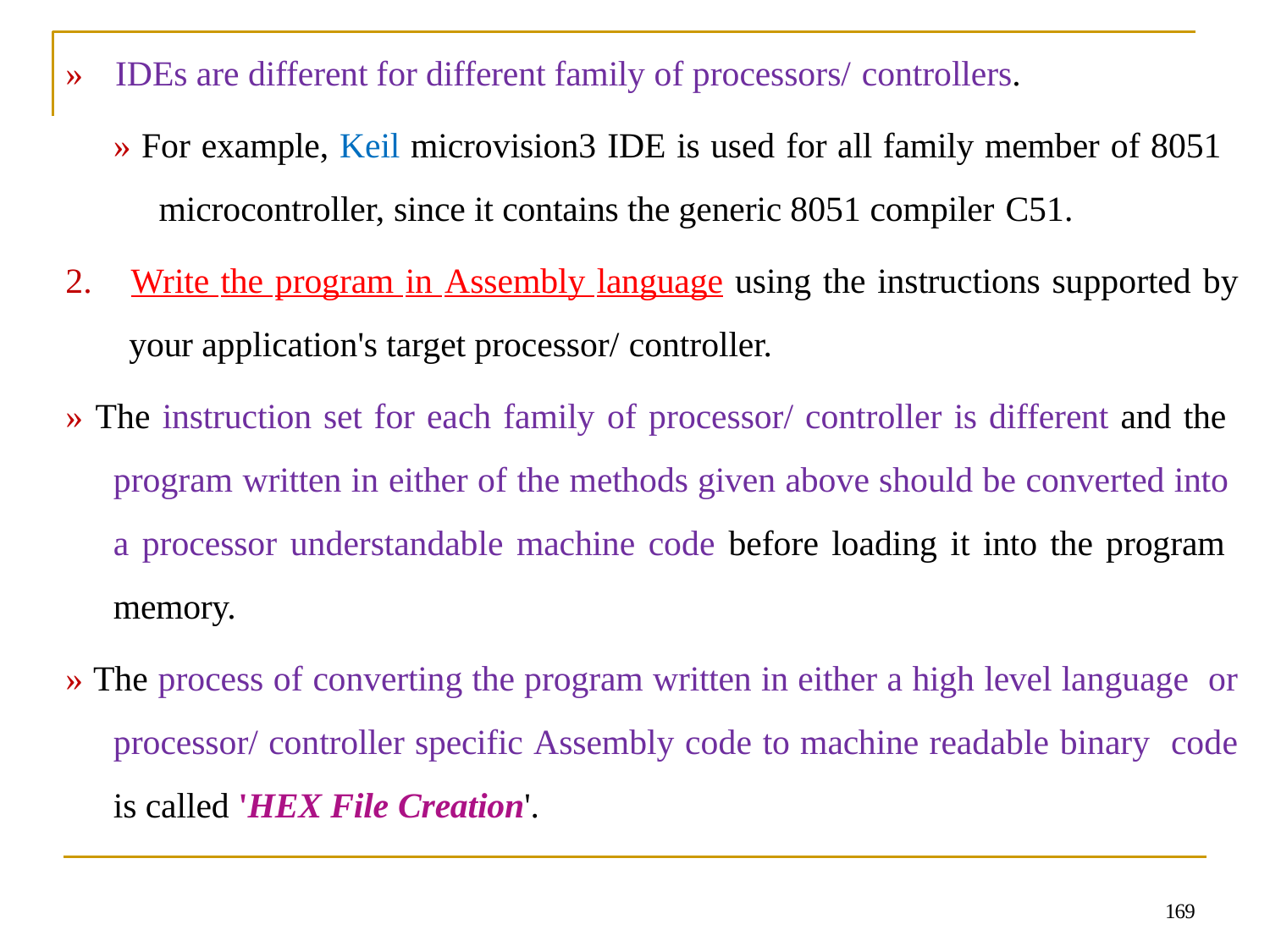

»	IDEs are different for different family of processors/ controllers.
» For example, Keil microvision3 IDE is used for all family member of 8051
microcontroller, since it contains the generic 8051 compiler C51.
2.	Write the program in Assembly language using the instructions supported by
your application's target processor/ controller.
» The instruction set for each family of processor/ controller is different and the  program written in either of the methods given above should be converted into  a processor understandable machine code before loading it into the program  memory.
» The process of converting the program written in either a high level language  or processor/ controller specific Assembly code to machine readable binary  code is called 'HEX File Creation'.
169